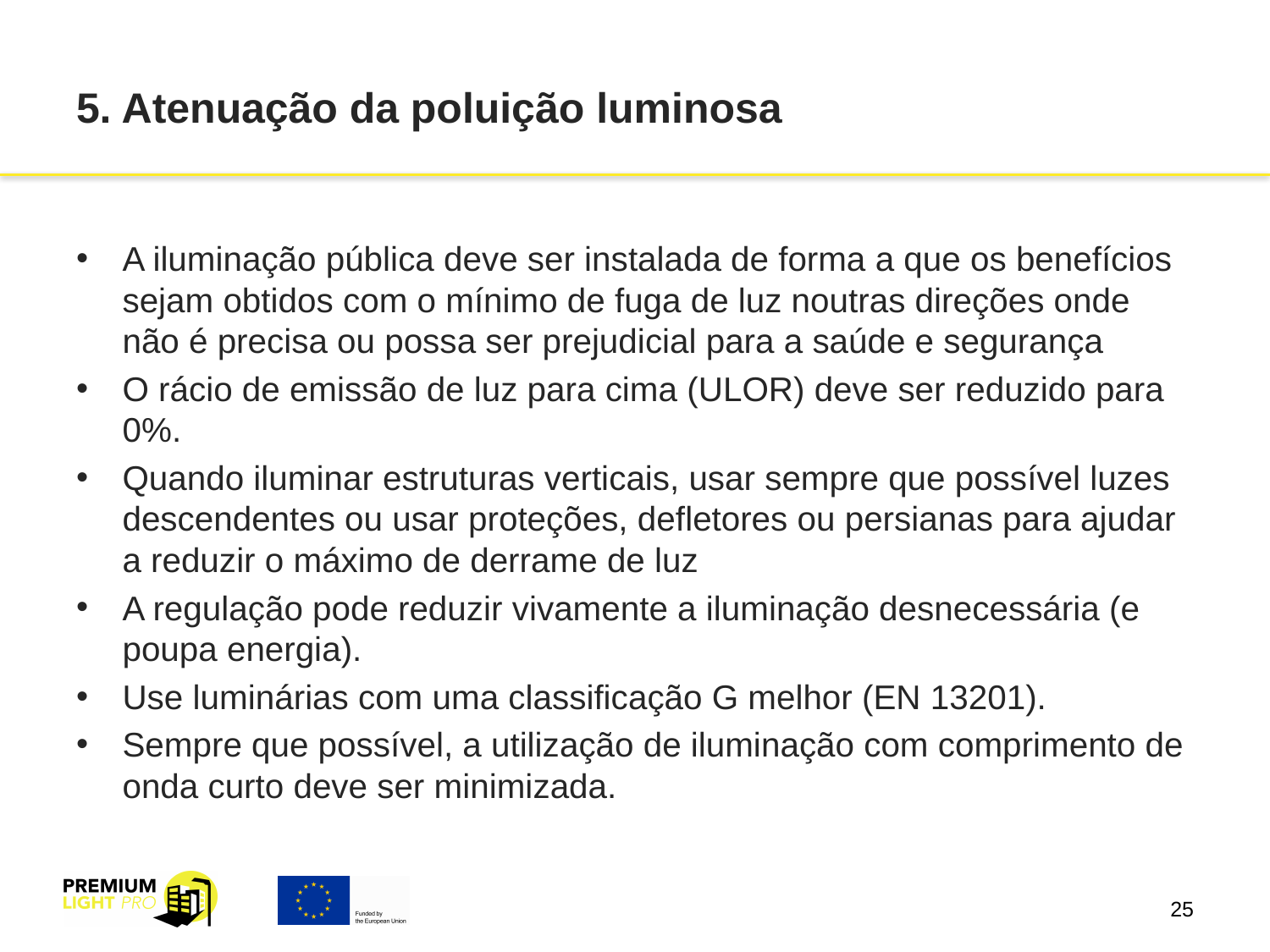

# 5. Atenuação da poluição luminosa
A iluminação pública deve ser instalada de forma a que os benefícios sejam obtidos com o mínimo de fuga de luz noutras direções onde não é precisa ou possa ser prejudicial para a saúde e segurança
O rácio de emissão de luz para cima (ULOR) deve ser reduzido para 0%.
Quando iluminar estruturas verticais, usar sempre que possível luzes descendentes ou usar proteções, defletores ou persianas para ajudar a reduzir o máximo de derrame de luz
A regulação pode reduzir vivamente a iluminação desnecessária (e poupa energia).
Use luminárias com uma classificação G melhor (EN 13201).
Sempre que possível, a utilização de iluminação com comprimento de onda curto deve ser minimizada.